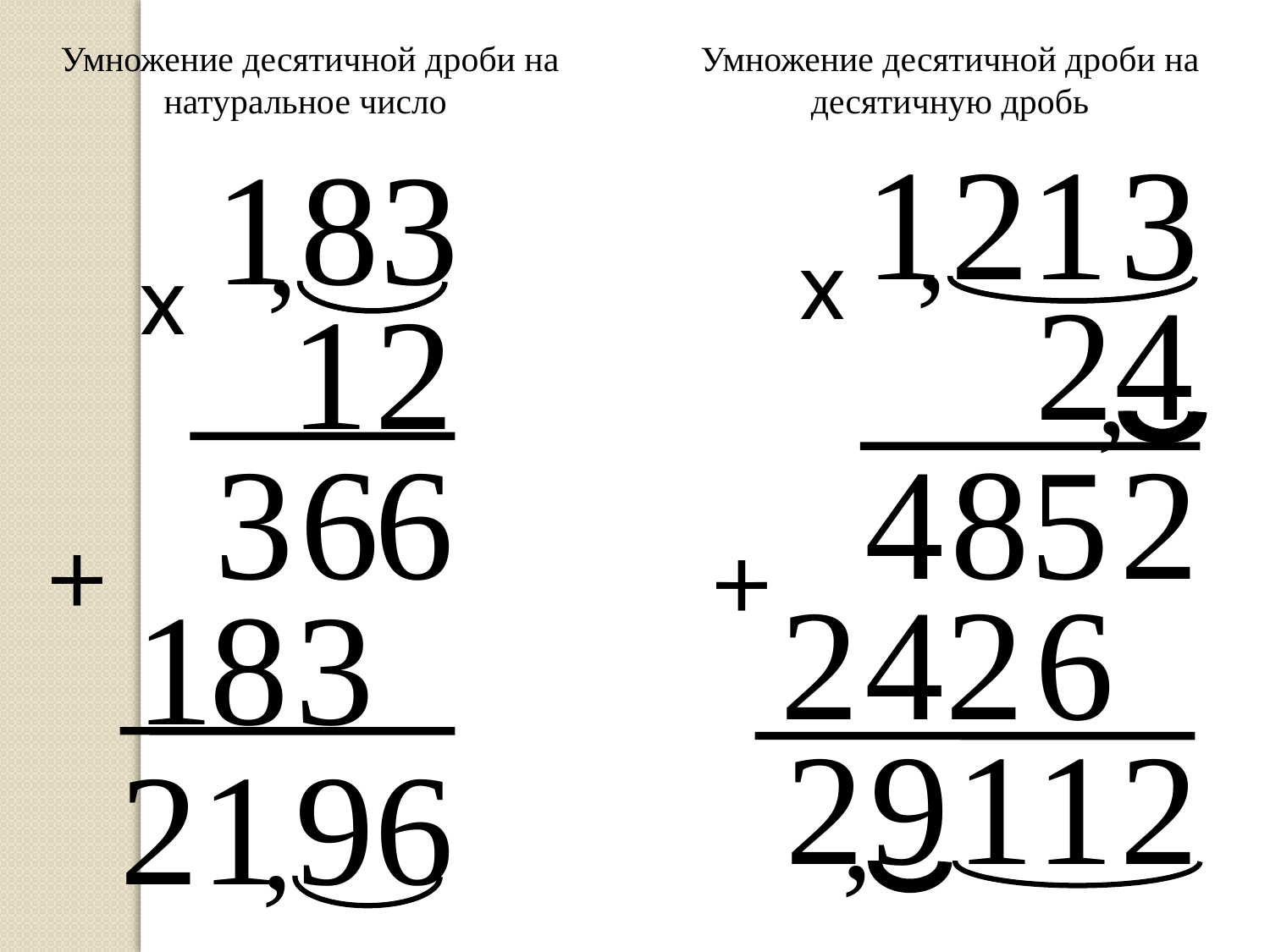

Умножение десятичной дроби на натуральное число
Умножение десятичной дроби на десятичную дробь
1
2
1
3
,
1
8
3
,
х
х
2
4
,
1
2

3
6
6
4
8
5
2

+
+
2
4
2
6
1
8
3
2
9
1
1
2
2
1
9
6

,
,